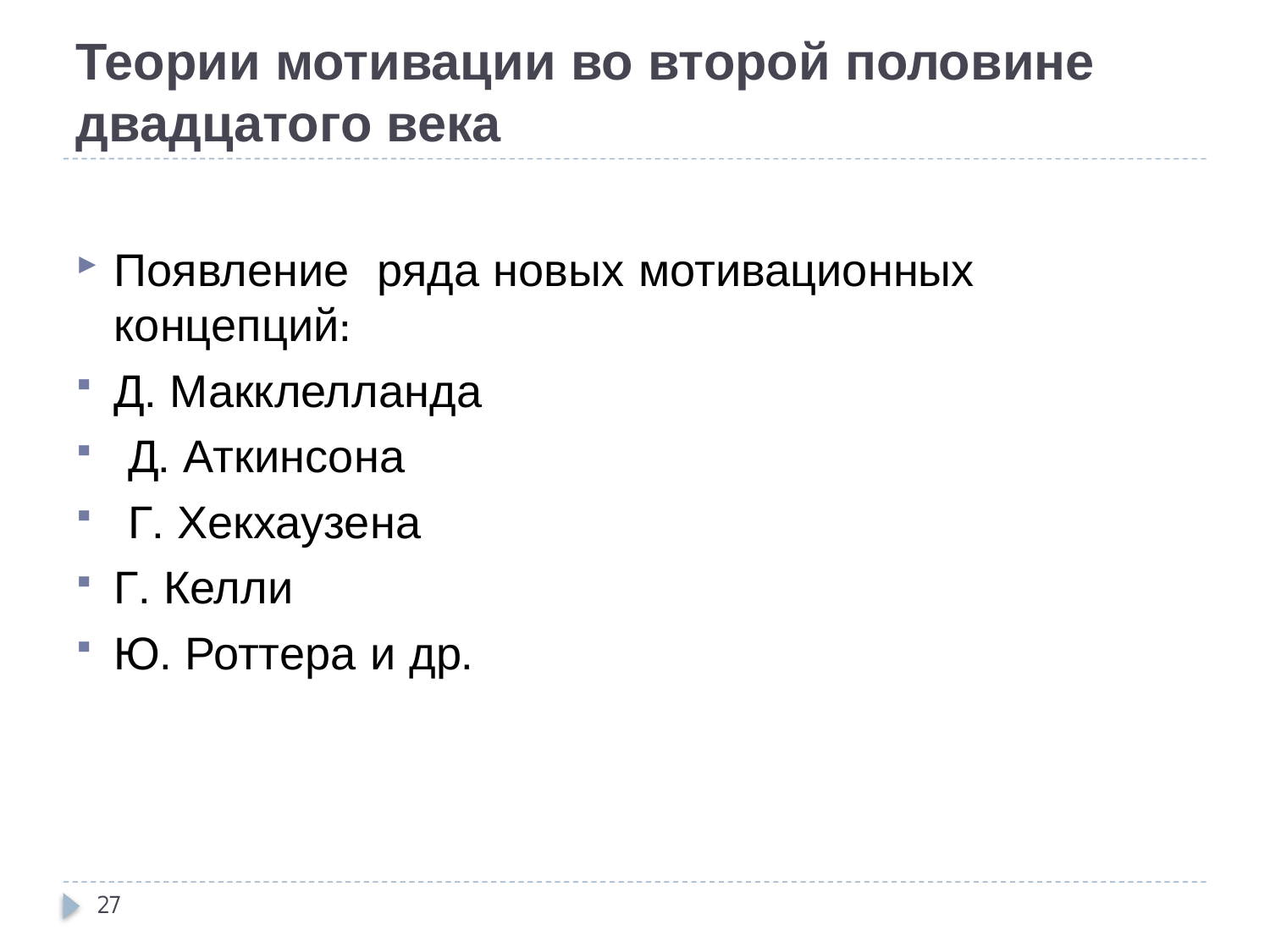

# Теории мотивации во второй половине двадцатого века

Появление  ряда новых мотивационных концепций:
Д. Макклелланда
 Д. Аткинсона
 Г. Хекхаузена
Г. Келли
Ю. Роттера и др.

27